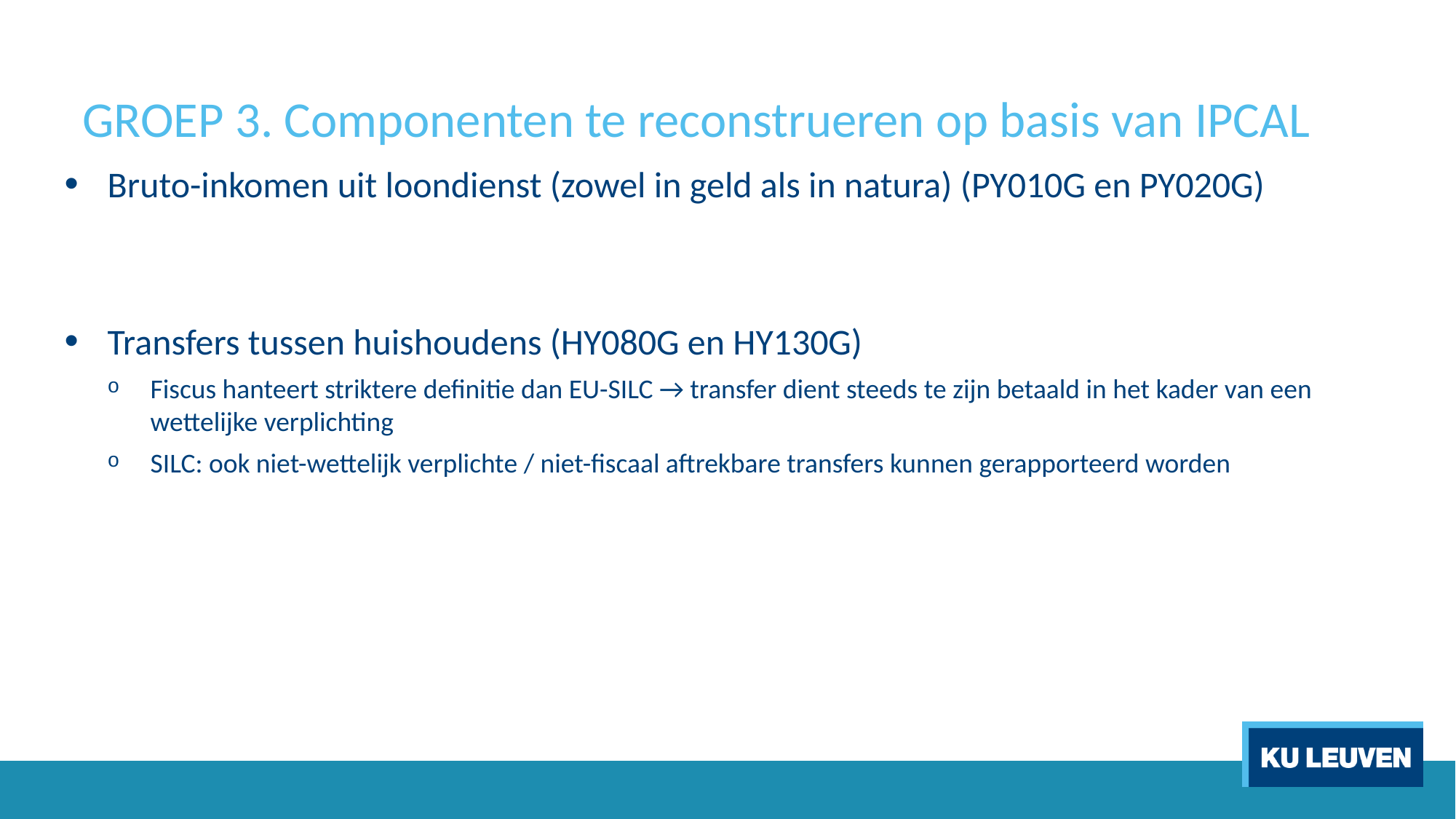

GROEP 3. Componenten te reconstrueren op basis van IPCAL
Bruto-inkomen uit loondienst (zowel in geld als in natura) (PY010G en PY020G)

Transfers tussen huishoudens (HY080G en HY130G)
Fiscus hanteert striktere definitie dan EU-SILC → transfer dient steeds te zijn betaald in het kader van een wettelijke verplichting
SILC: ook niet-wettelijk verplichte / niet-fiscaal aftrekbare transfers kunnen gerapporteerd worden